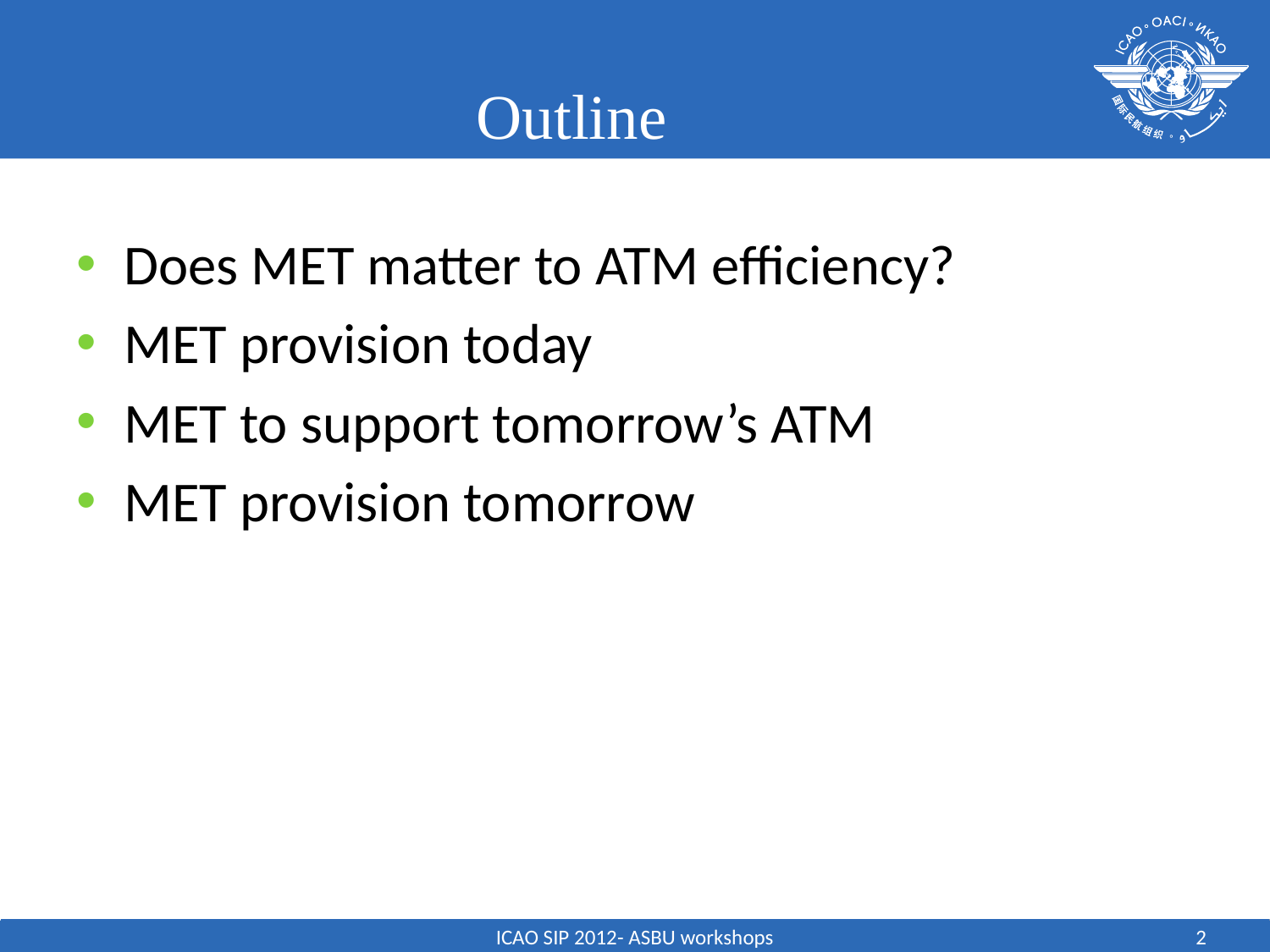

# Outline
Does MET matter to ATM efficiency?
MET provision today
MET to support tomorrow’s ATM
MET provision tomorrow

ICAO SIP 2012- ASBU workshops
2